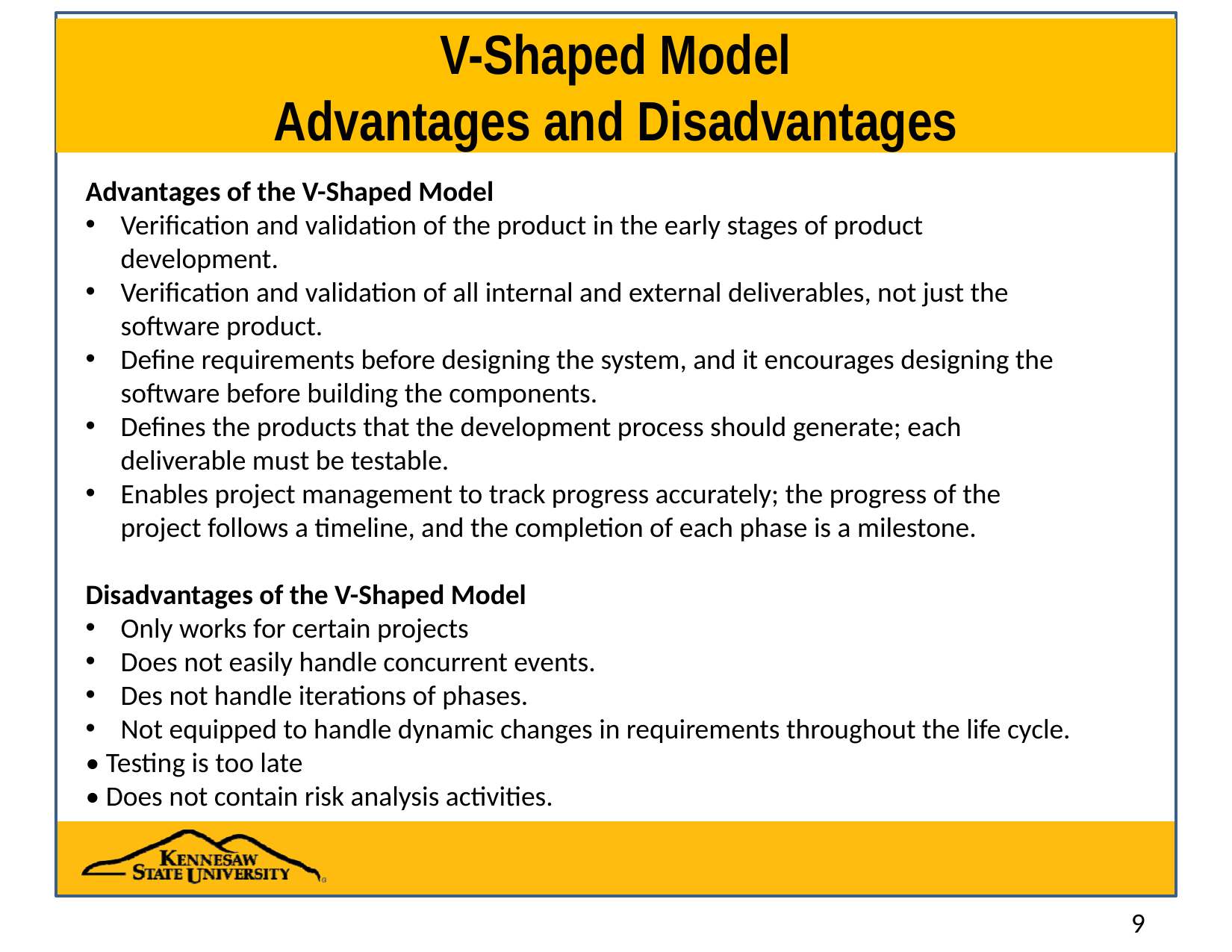

# V-Shaped Model Advantages and Disadvantages
Advantages of the V-Shaped Model
Verification and validation of the product in the early stages of product development.
Verification and validation of all internal and external deliverables, not just the software product.
Define requirements before designing the system, and it encourages designing the software before building the components.
Defines the products that the development process should generate; each deliverable must be testable.
Enables project management to track progress accurately; the progress of the project follows a timeline, and the completion of each phase is a milestone.

Disadvantages of the V-Shaped Model
Only works for certain projects
Does not easily handle concurrent events.
Des not handle iterations of phases.
Not equipped to handle dynamic changes in requirements throughout the life cycle.
• Testing is too late
• Does not contain risk analysis activities.